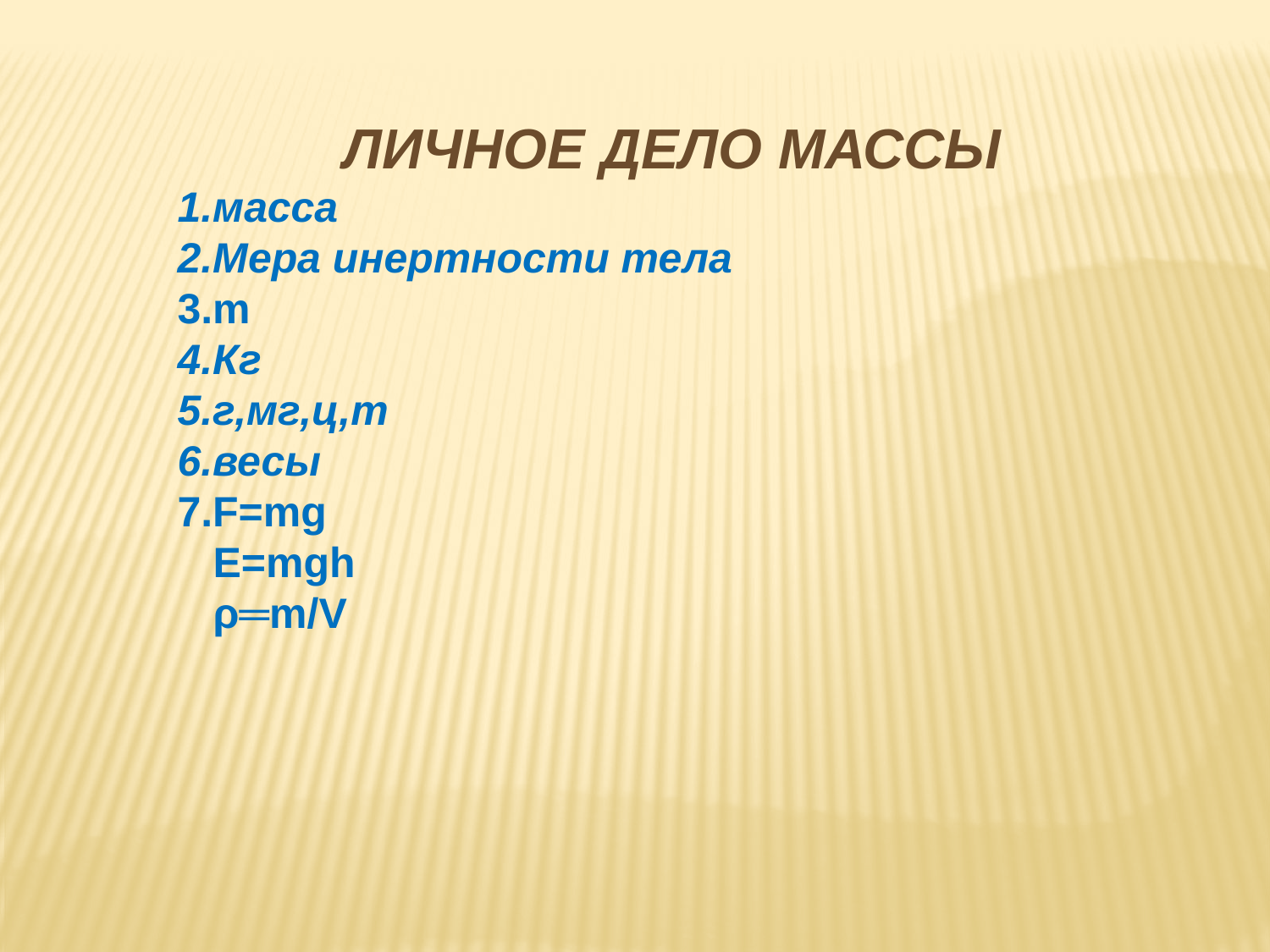

ЛИЧНОЕ ДЕЛО МАССЫ
1.масса
2.Мера инертности тела
3.m
4.Кг
5.г,мг,ц,т
6.весы
7.F=mg
   E=mgh
   ρ═m/V